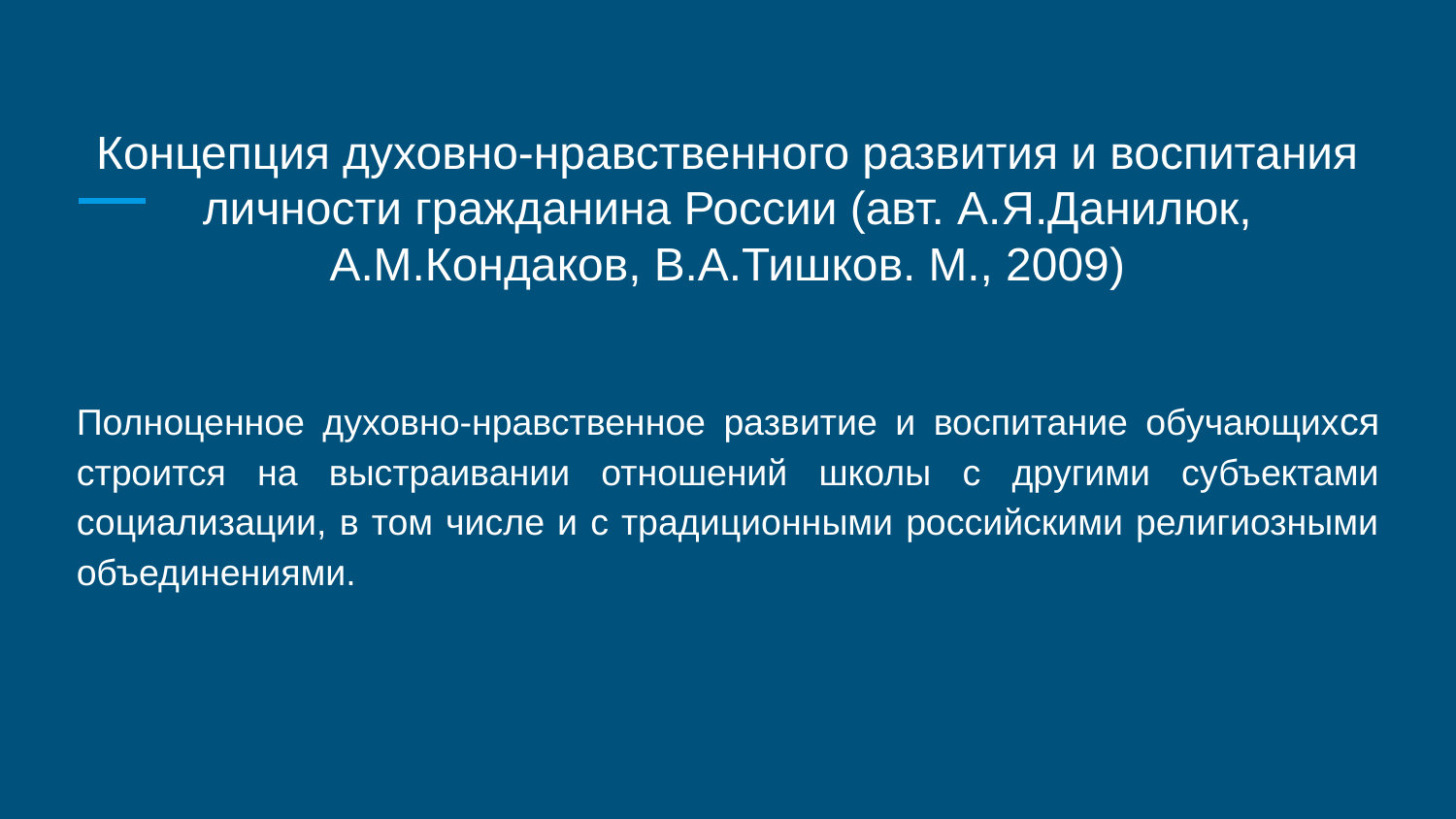

# Концепция духовно-нравственного развития и воспитания личности гражданина России (авт. А.Я.Данилюк, А.М.Кондаков, В.А.Тишков. М., 2009)
Полноценное духовно-нравственное развитие и воспитание обучающихся строится на выстраивании отношений школы с другими субъектами социализации, в том числе и с традиционными российскими религиозными объединениями.